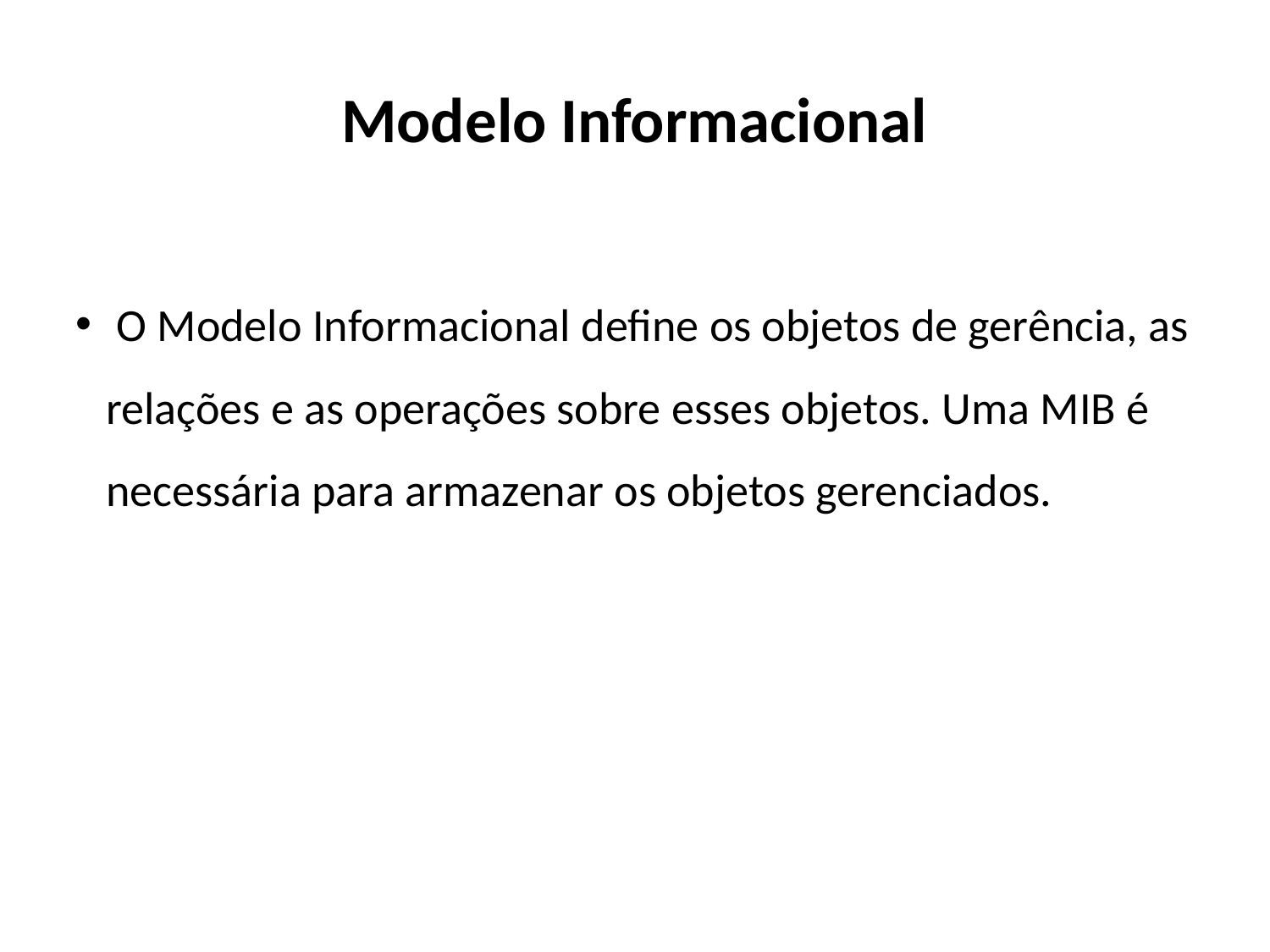

Modelo Informacional
 O Modelo Informacional define os objetos de gerência, as relações e as operações sobre esses objetos. Uma MIB é necessária para armazenar os objetos gerenciados.